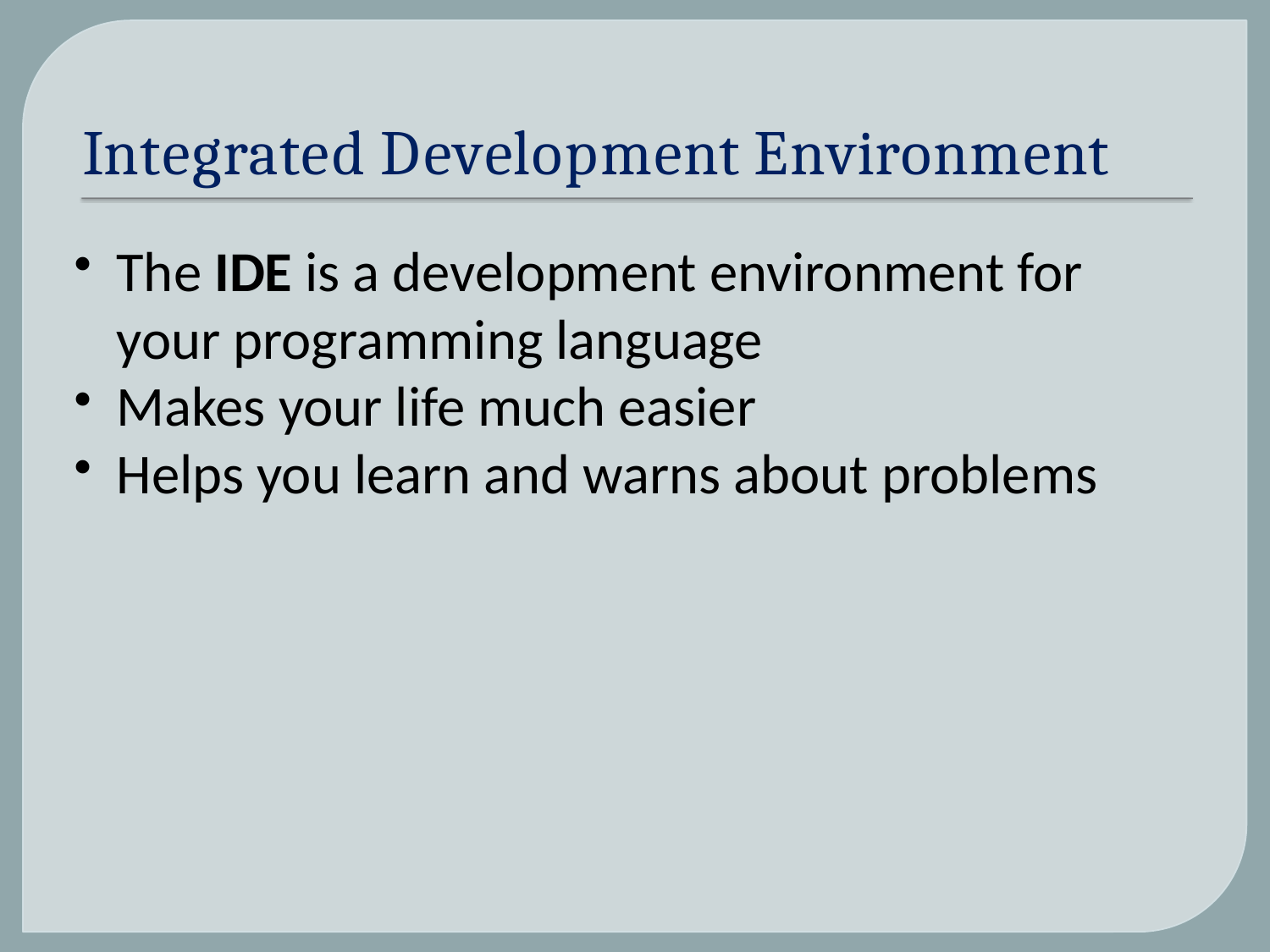

# Integrated Development Environment
The IDE is a development environment for your programming language
Makes your life much easier
Helps you learn and warns about problems